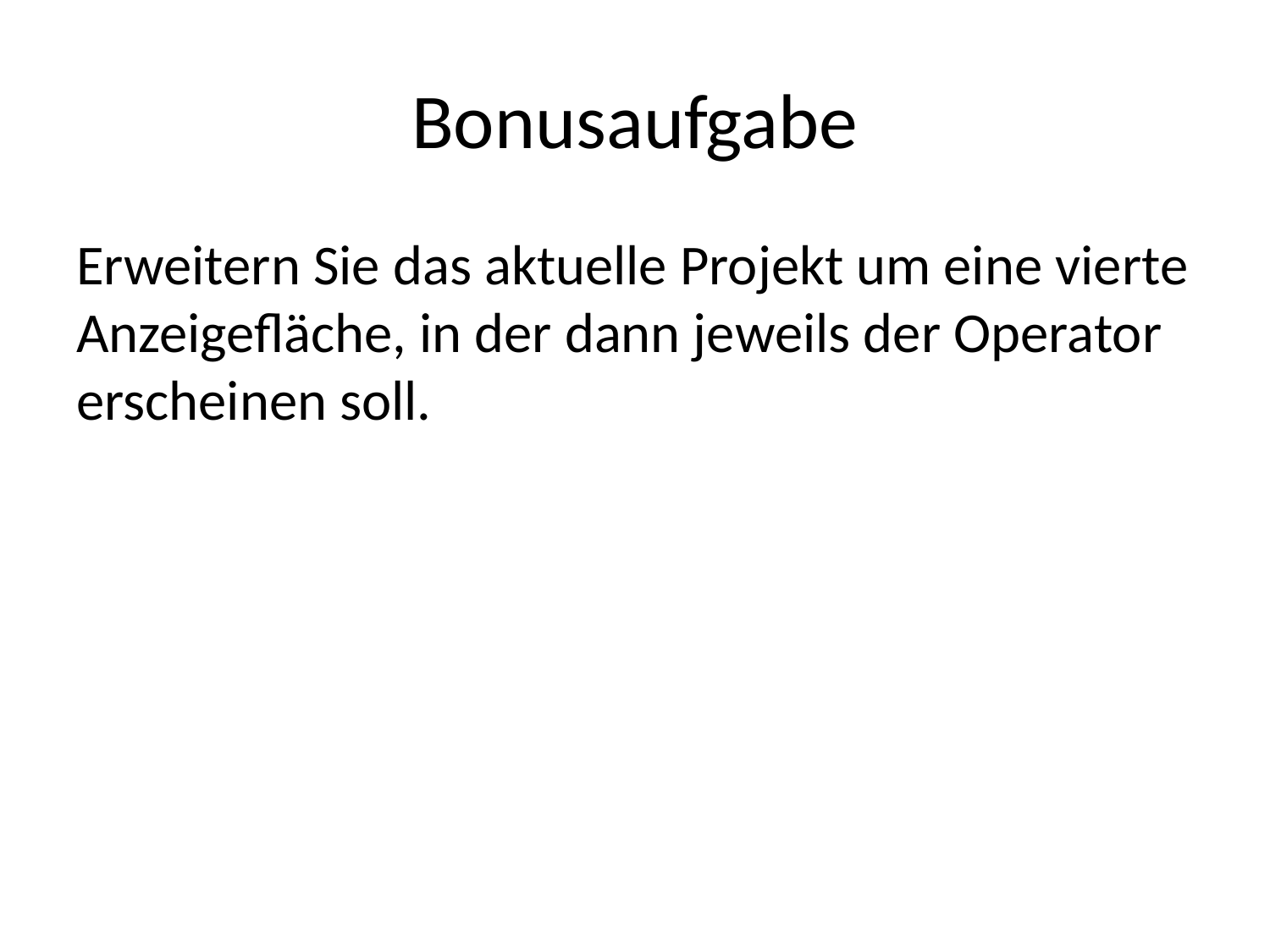

# Bonusaufgabe
Erweitern Sie das aktuelle Projekt um eine vierte Anzeigefläche, in der dann jeweils der Operator erscheinen soll.